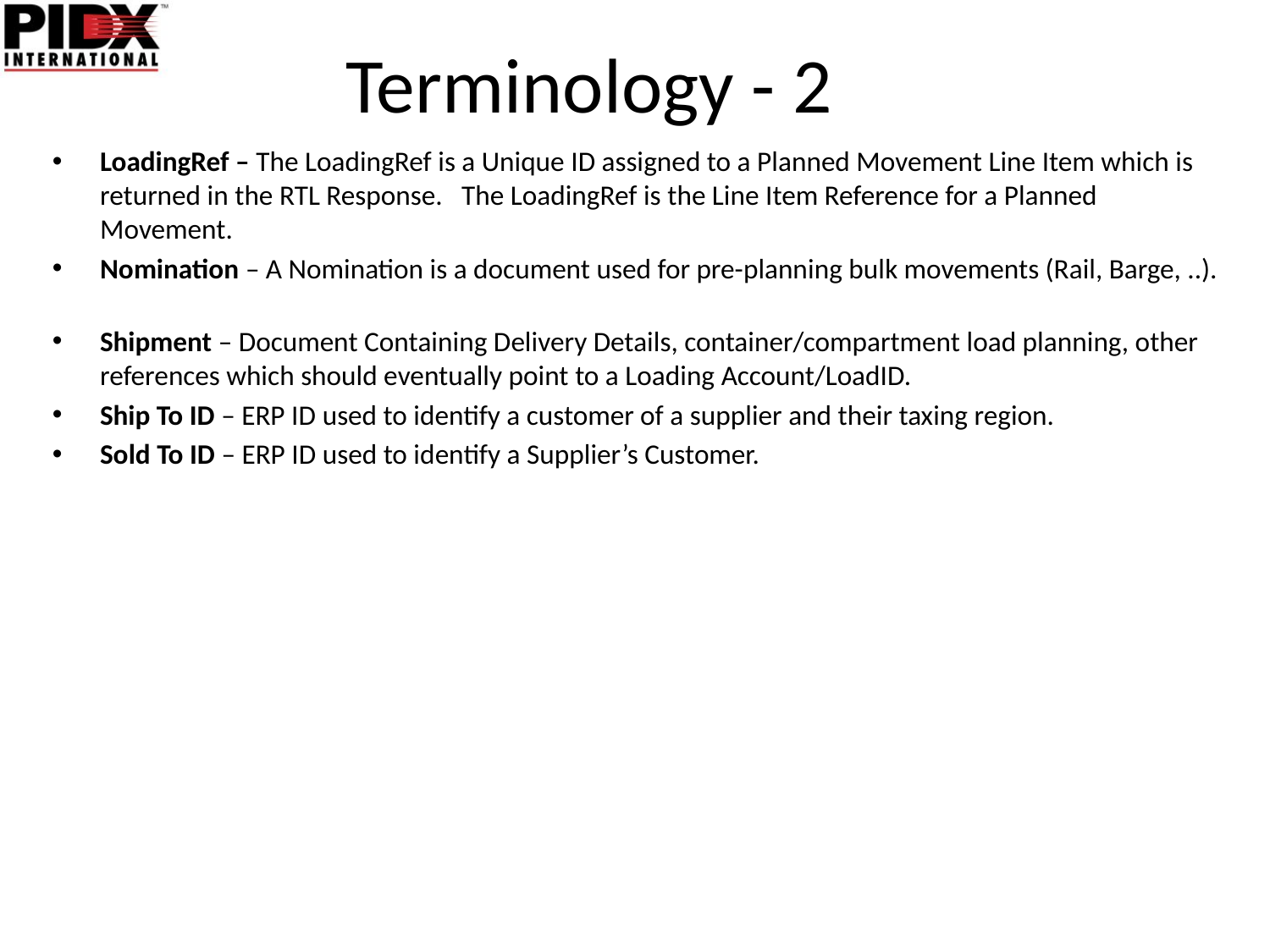

# Terminology - 2
LoadingRef – The LoadingRef is a Unique ID assigned to a Planned Movement Line Item which is returned in the RTL Response.   The LoadingRef is the Line Item Reference for a Planned Movement.
Nomination – A Nomination is a document used for pre-planning bulk movements (Rail, Barge, ..).
Shipment – Document Containing Delivery Details, container/compartment load planning, other references which should eventually point to a Loading Account/LoadID.
Ship To ID – ERP ID used to identify a customer of a supplier and their taxing region.
Sold To ID – ERP ID used to identify a Supplier’s Customer.